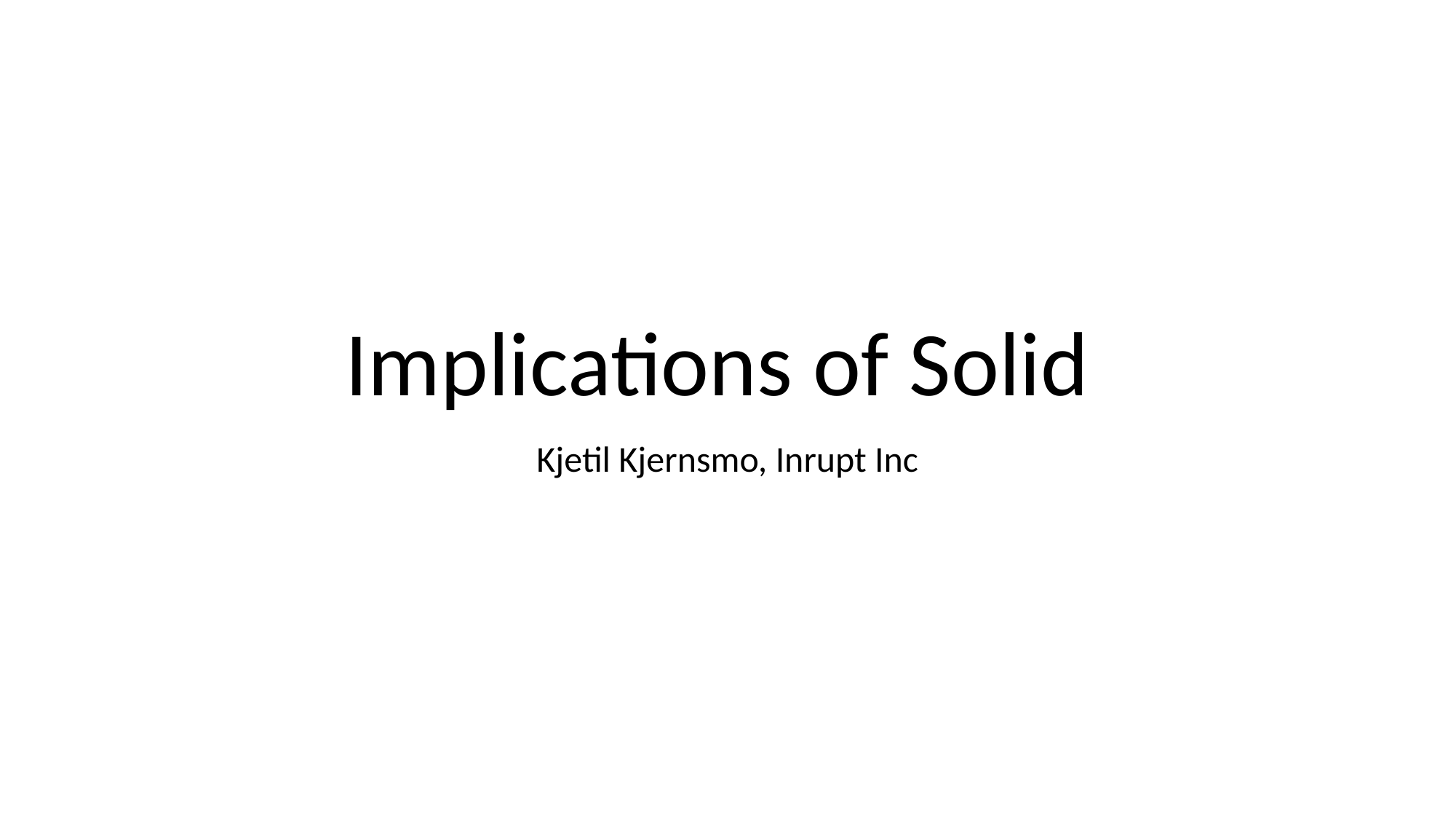

Implications of Solid
Kjetil Kjernsmo, Inrupt Inc